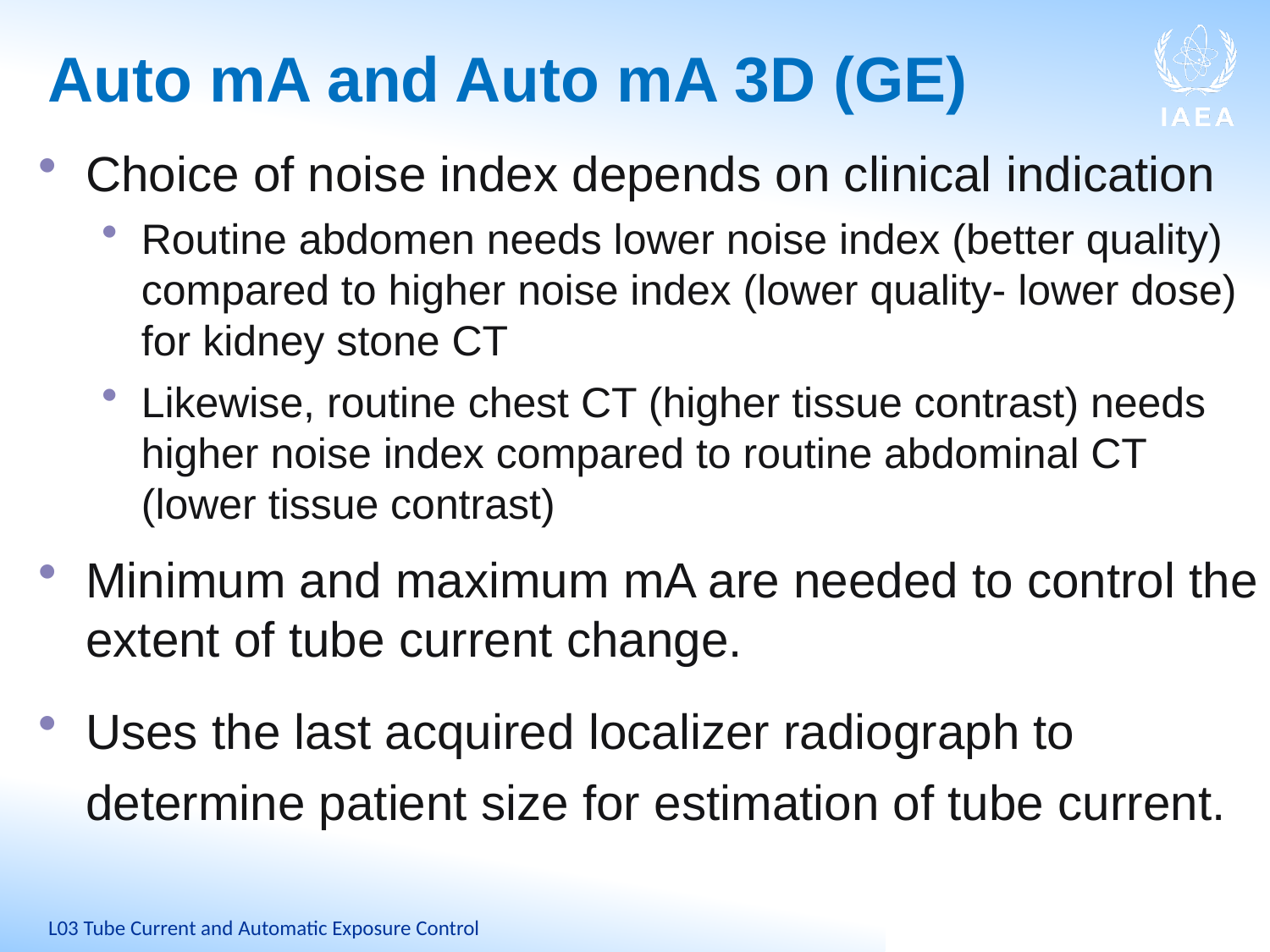

# Auto mA and Auto mA 3D (GE)
Choice of noise index depends on clinical indication
Routine abdomen needs lower noise index (better quality) compared to higher noise index (lower quality- lower dose) for kidney stone CT
Likewise, routine chest CT (higher tissue contrast) needs higher noise index compared to routine abdominal CT (lower tissue contrast)
Minimum and maximum mA are needed to control the extent of tube current change.
Uses the last acquired localizer radiograph to determine patient size for estimation of tube current.